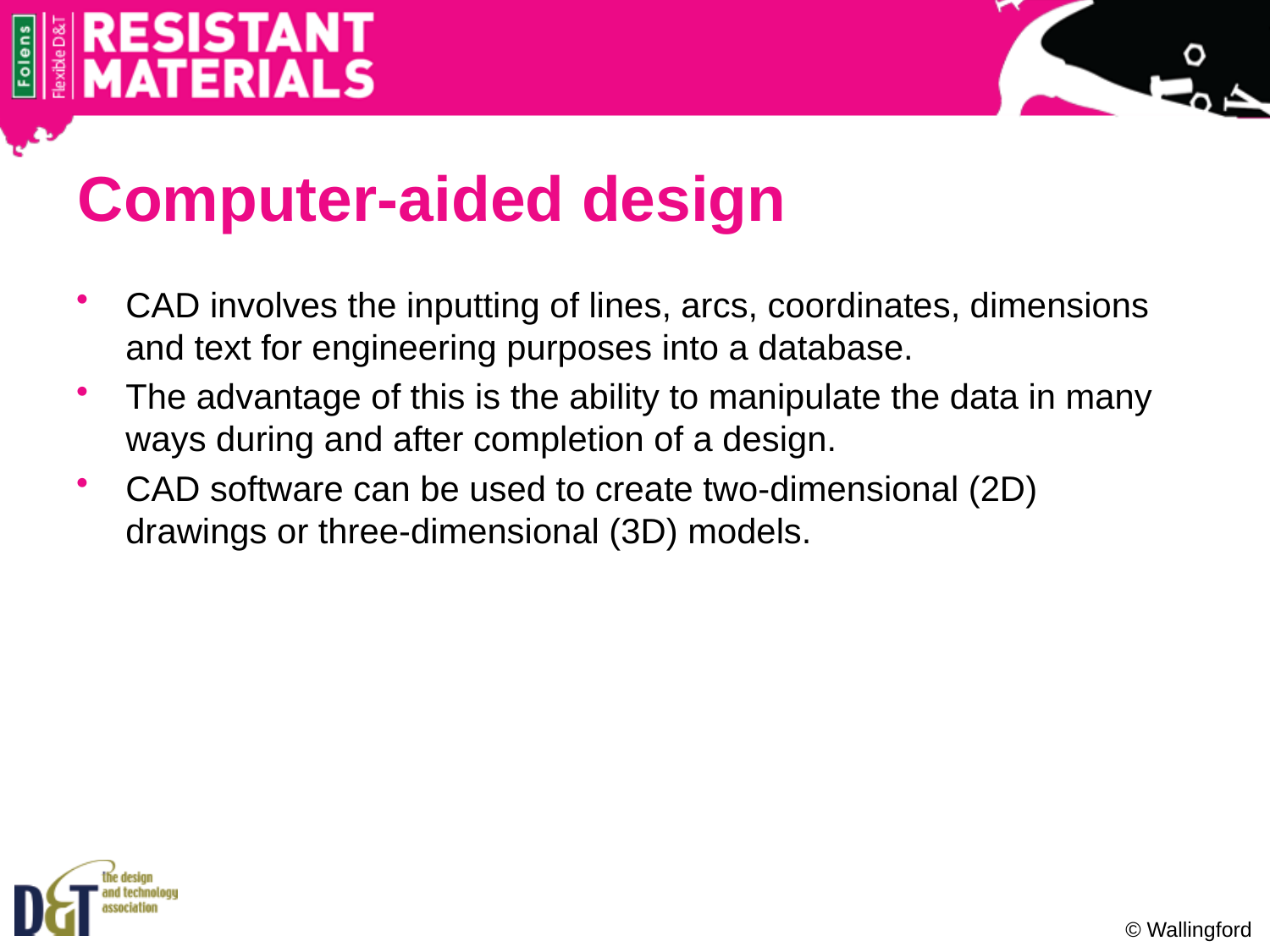

Computer-aided design
CAD involves the inputting of lines, arcs, coordinates, dimensions and text for engineering purposes into a database.
The advantage of this is the ability to manipulate the data in many ways during and after completion of a design.
CAD software can be used to create two-dimensional (2D) drawings or three-dimensional (3D) models.
© Wallingford